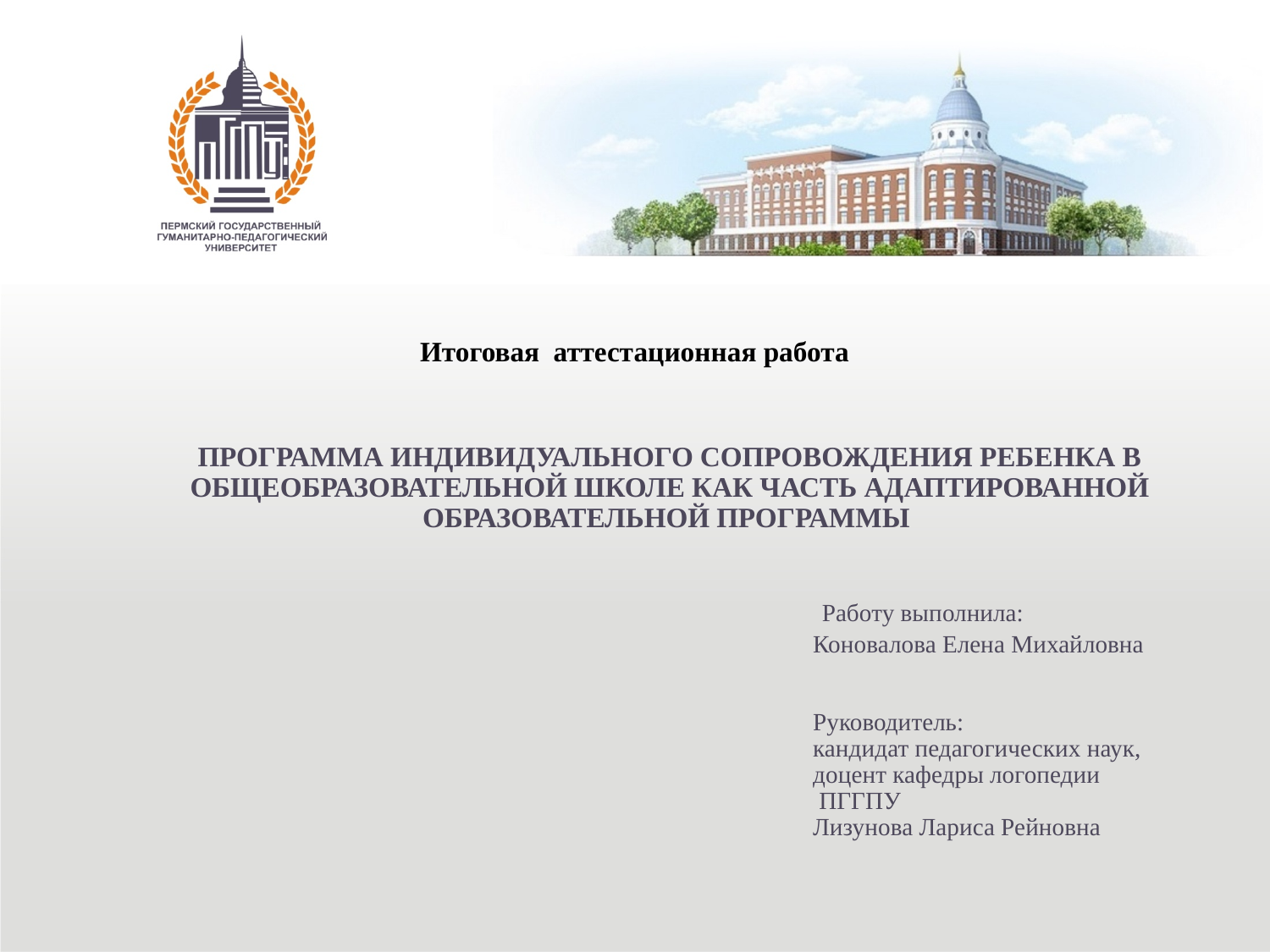

# Итоговая  аттестационная работа
ПРОГРАММА ИНДИВИДУАЛЬНОГО СОПРОВОЖДЕНИЯ РЕБЕНКА В ОБЩЕОБРАЗОВАТЕЛЬНОЙ ШКОЛЕ КАК ЧАСТЬ АДАПТИРОВАННОЙ ОБРАЗОВАТЕЛЬНОЙ ПРОГРАММЫ

                                                             Работу выполнила:
                                                                                                              Коновалова Елена Михайловна

                                                                                                              Руководитель:
                                                                                                              кандидат педагогических наук,
                                                                                                              доцент кафедры логопедии
                                                                                                               ПГГПУ
                                                                                                              Лизунова Лариса Рейновна